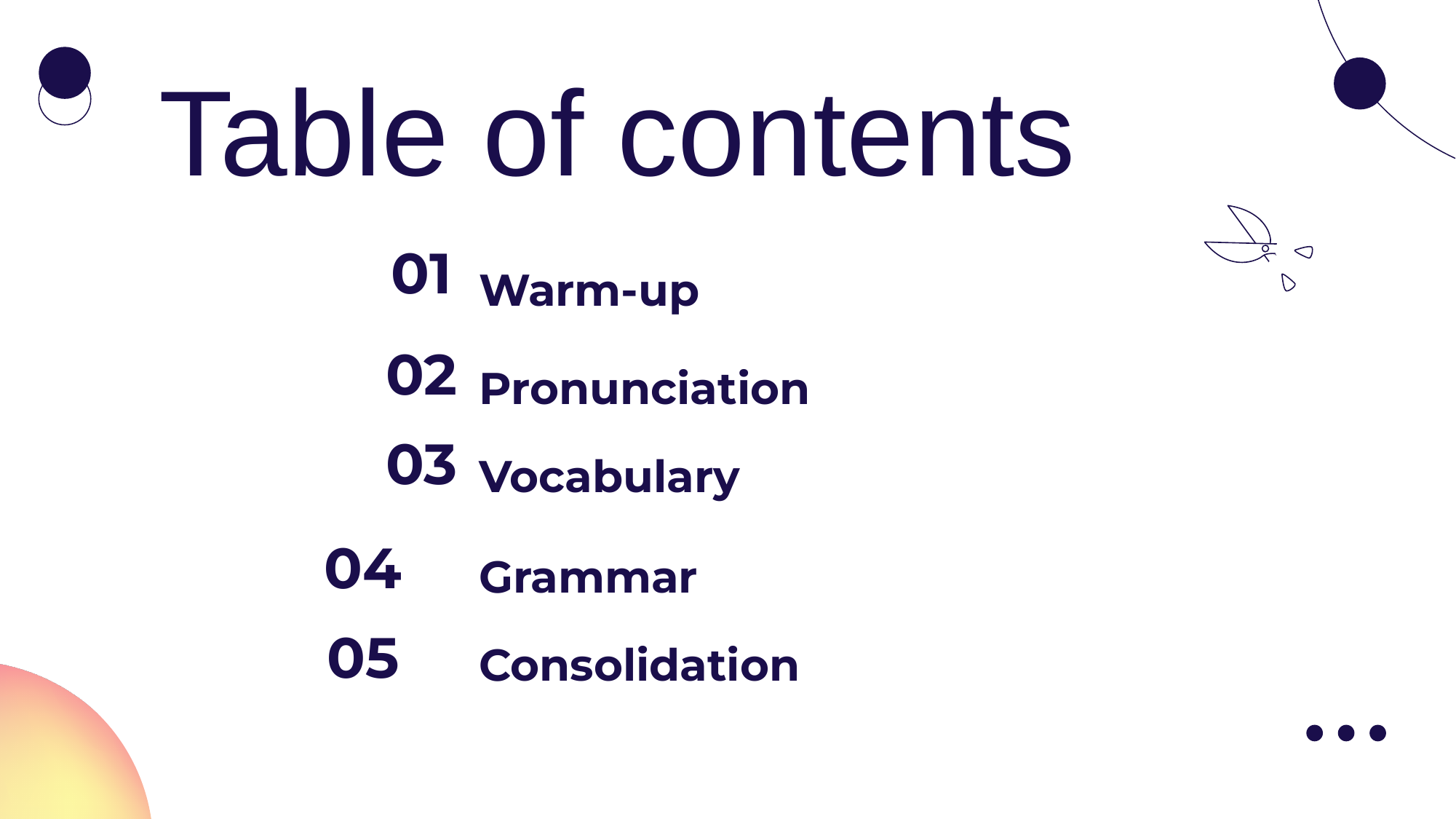

Table of contents

01
Warm-up
02
Pronunciation
03
Vocabulary
04
Grammar
05
Consolidation